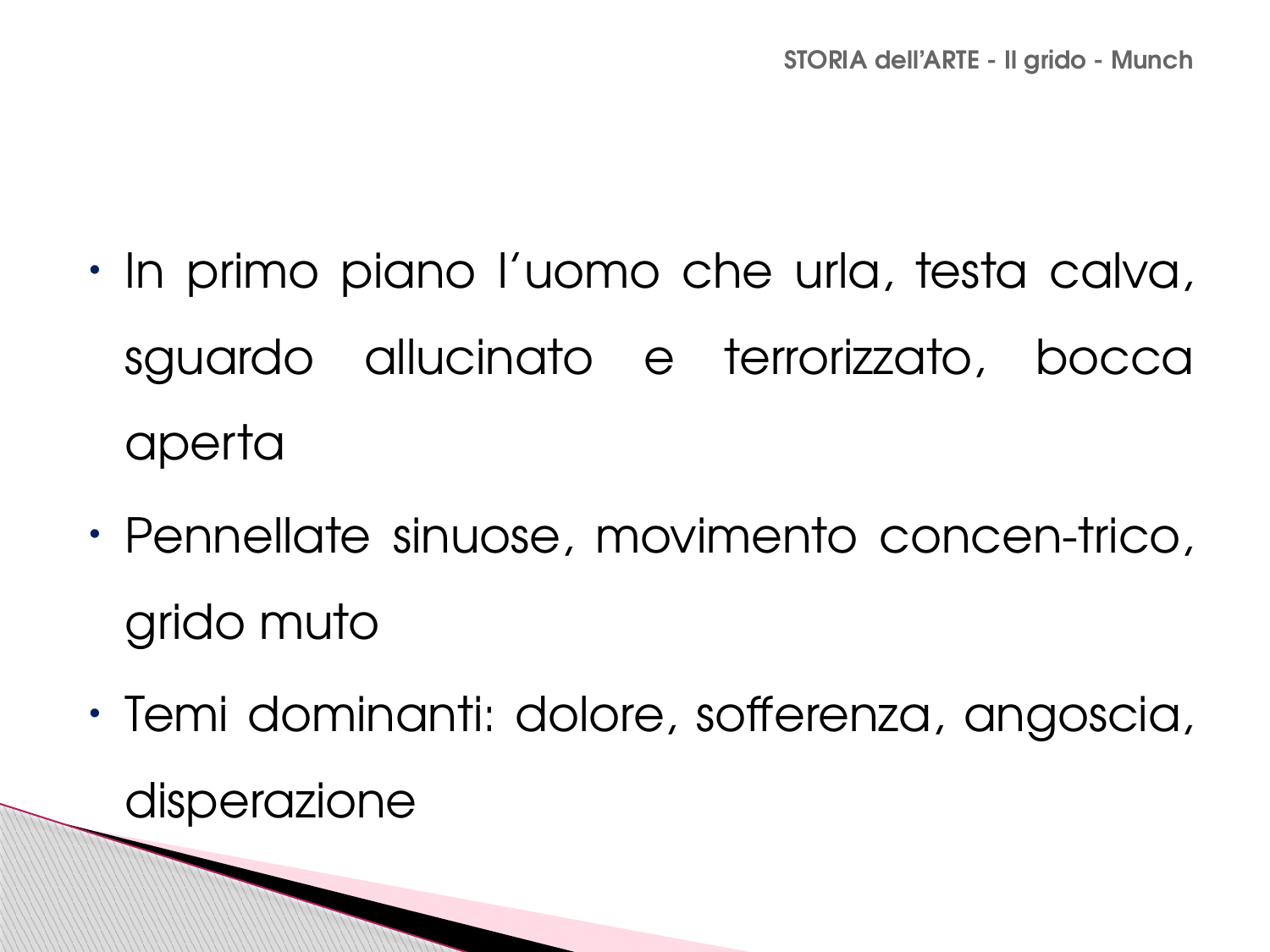

# STORIA dell’ARTE - Il grido - Munch
In primo piano l’uomo che urla, testa calva, sguardo allucinato e terrorizzato, bocca aperta
Pennellate sinuose, movimento concen-trico, grido muto
Temi dominanti: dolore, sofferenza, angoscia, disperazione